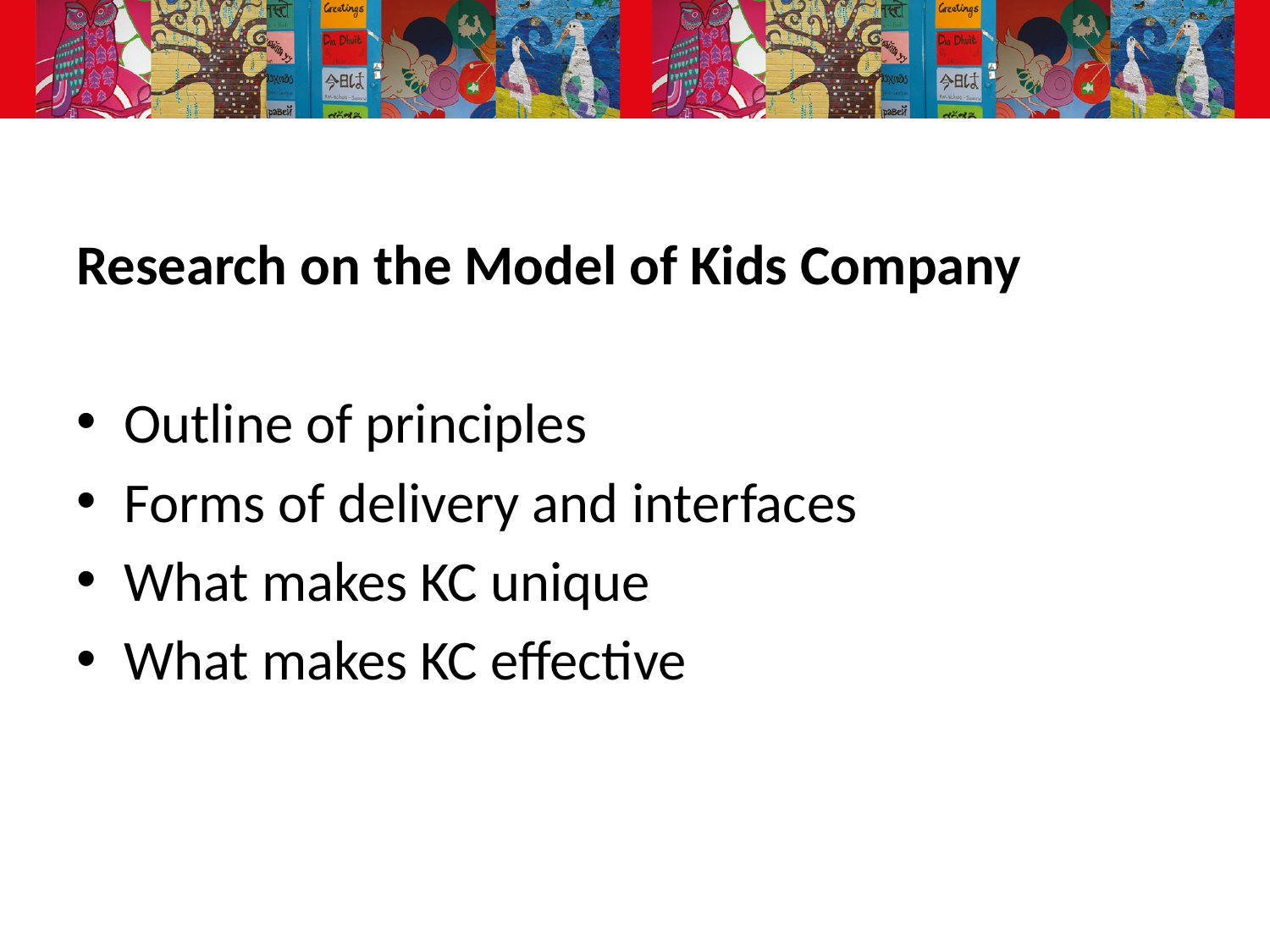

Research on the Model of Kids Company

Outline of principles
Forms of delivery and interfaces
What makes KC unique
What makes KC effective